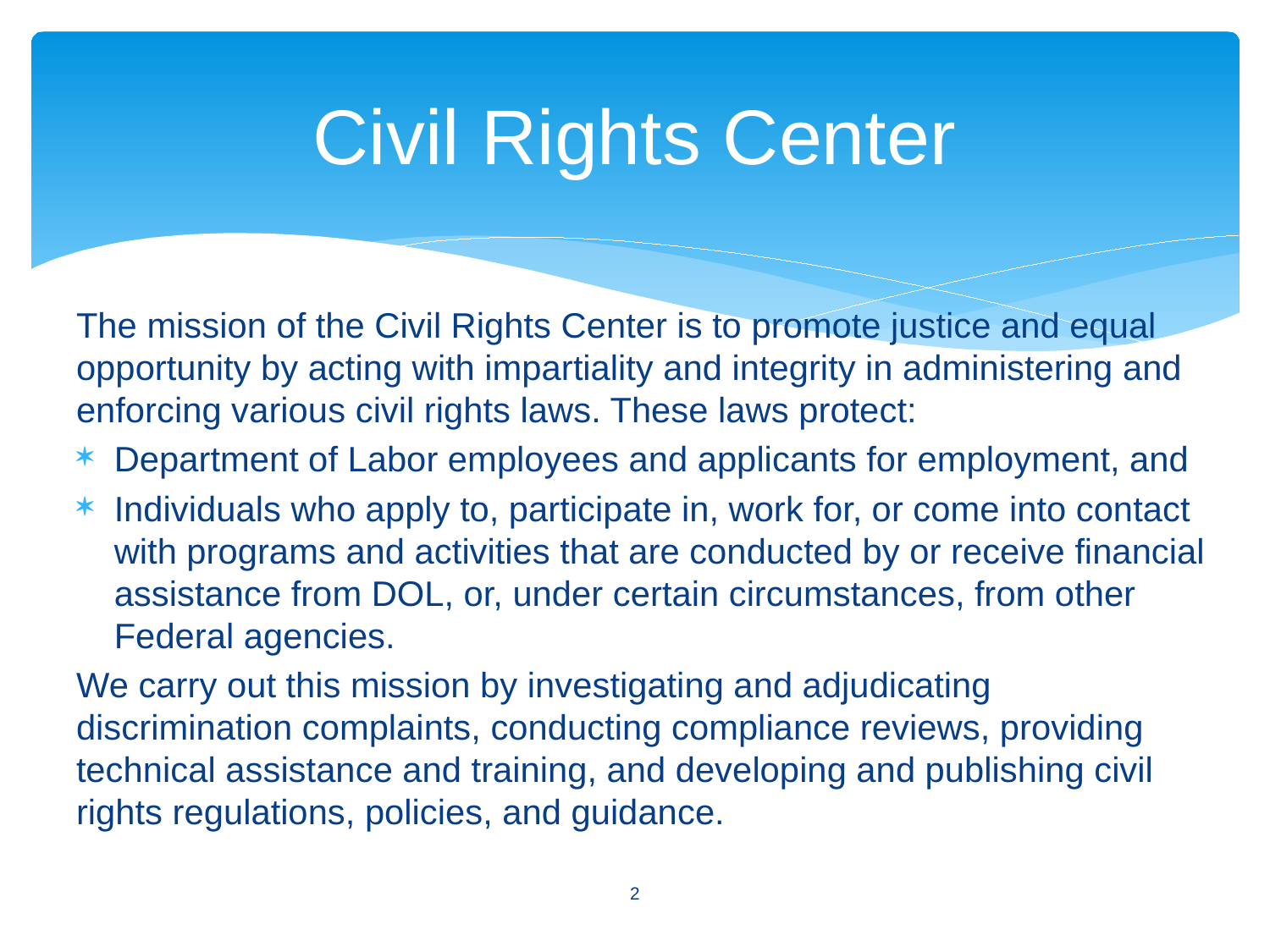

# Civil Rights Center
The mission of the Civil Rights Center is to promote justice and equal opportunity by acting with impartiality and integrity in administering and enforcing various civil rights laws. These laws protect:
Department of Labor employees and applicants for employment, and
Individuals who apply to, participate in, work for, or come into contact with programs and activities that are conducted by or receive financial assistance from DOL, or, under certain circumstances, from other Federal agencies.
We carry out this mission by investigating and adjudicating discrimination complaints, conducting compliance reviews, providing technical assistance and training, and developing and publishing civil rights regulations, policies, and guidance.

2